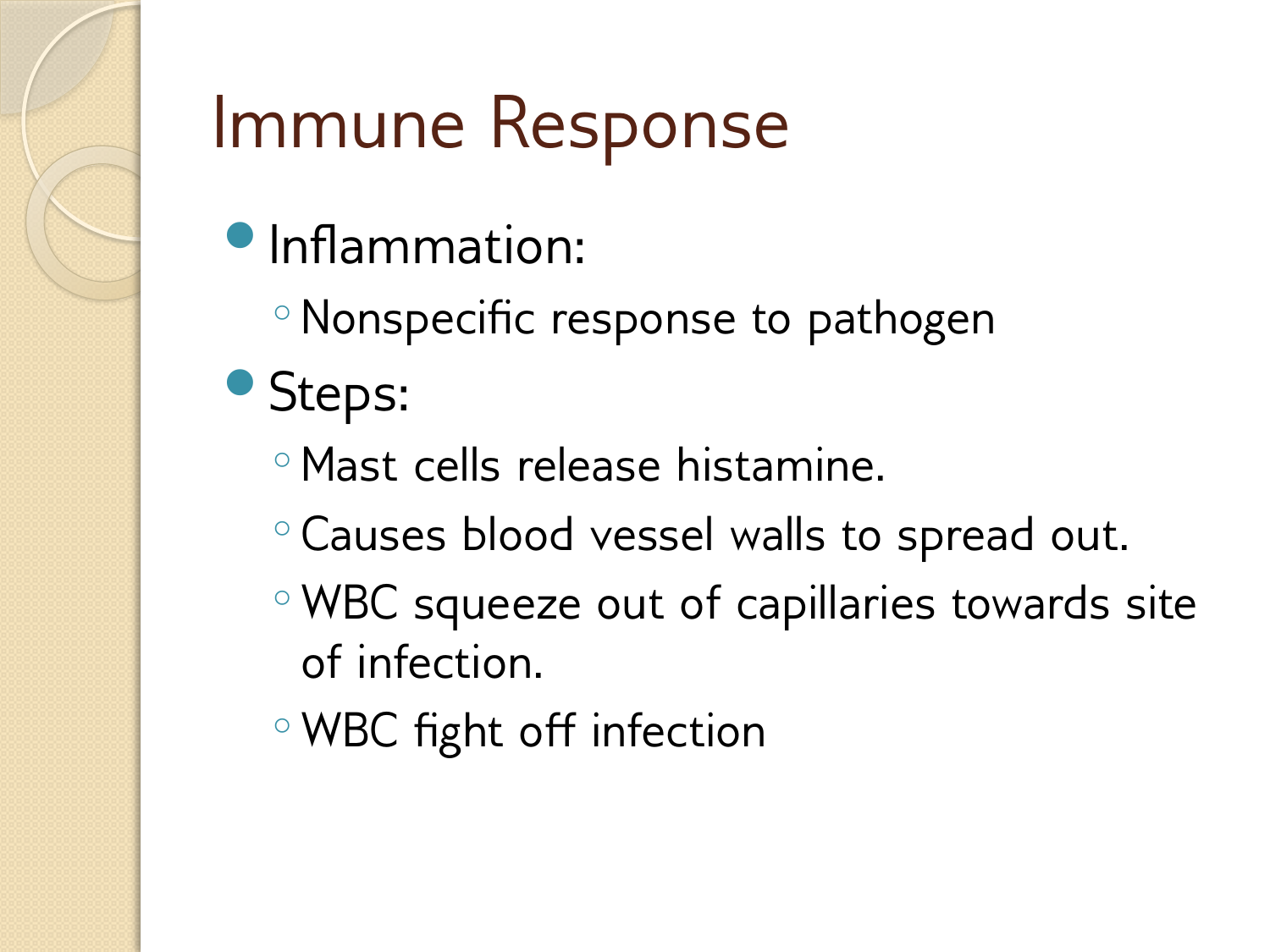

# Immune Response
Inflammation:
Nonspecific response to pathogen
Steps:
Mast cells release histamine.
Causes blood vessel walls to spread out.
WBC squeeze out of capillaries towards site of infection.
WBC fight off infection